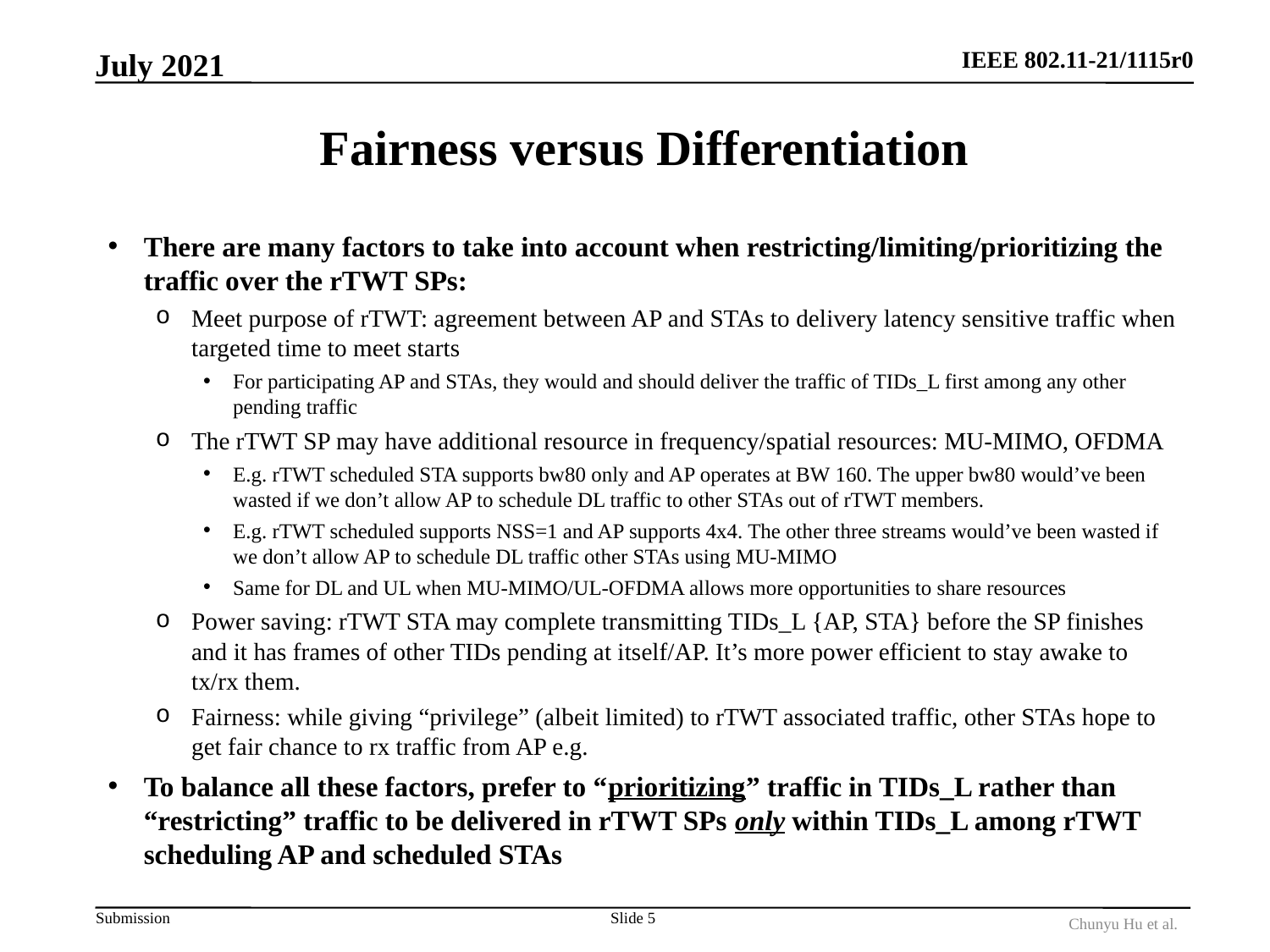

July 2021
# Fairness versus Differentiation
There are many factors to take into account when restricting/limiting/prioritizing the traffic over the rTWT SPs:
Meet purpose of rTWT: agreement between AP and STAs to delivery latency sensitive traffic when targeted time to meet starts
For participating AP and STAs, they would and should deliver the traffic of TIDs_L first among any other pending traffic
The rTWT SP may have additional resource in frequency/spatial resources: MU-MIMO, OFDMA
E.g. rTWT scheduled STA supports bw80 only and AP operates at BW 160. The upper bw80 would’ve been wasted if we don’t allow AP to schedule DL traffic to other STAs out of rTWT members.
E.g. rTWT scheduled supports NSS=1 and AP supports 4x4. The other three streams would’ve been wasted if we don’t allow AP to schedule DL traffic other STAs using MU-MIMO
Same for DL and UL when MU-MIMO/UL-OFDMA allows more opportunities to share resources
Power saving: rTWT STA may complete transmitting TIDs_L {AP, STA} before the SP finishes and it has frames of other TIDs pending at itself/AP. It’s more power efficient to stay awake to tx/rx them.
Fairness: while giving “privilege” (albeit limited) to rTWT associated traffic, other STAs hope to get fair chance to rx traffic from AP e.g.
To balance all these factors, prefer to “prioritizing” traffic in TIDs_L rather than “restricting” traffic to be delivered in rTWT SPs only within TIDs_L among rTWT scheduling AP and scheduled STAs
Slide 5
Chunyu Hu et al.